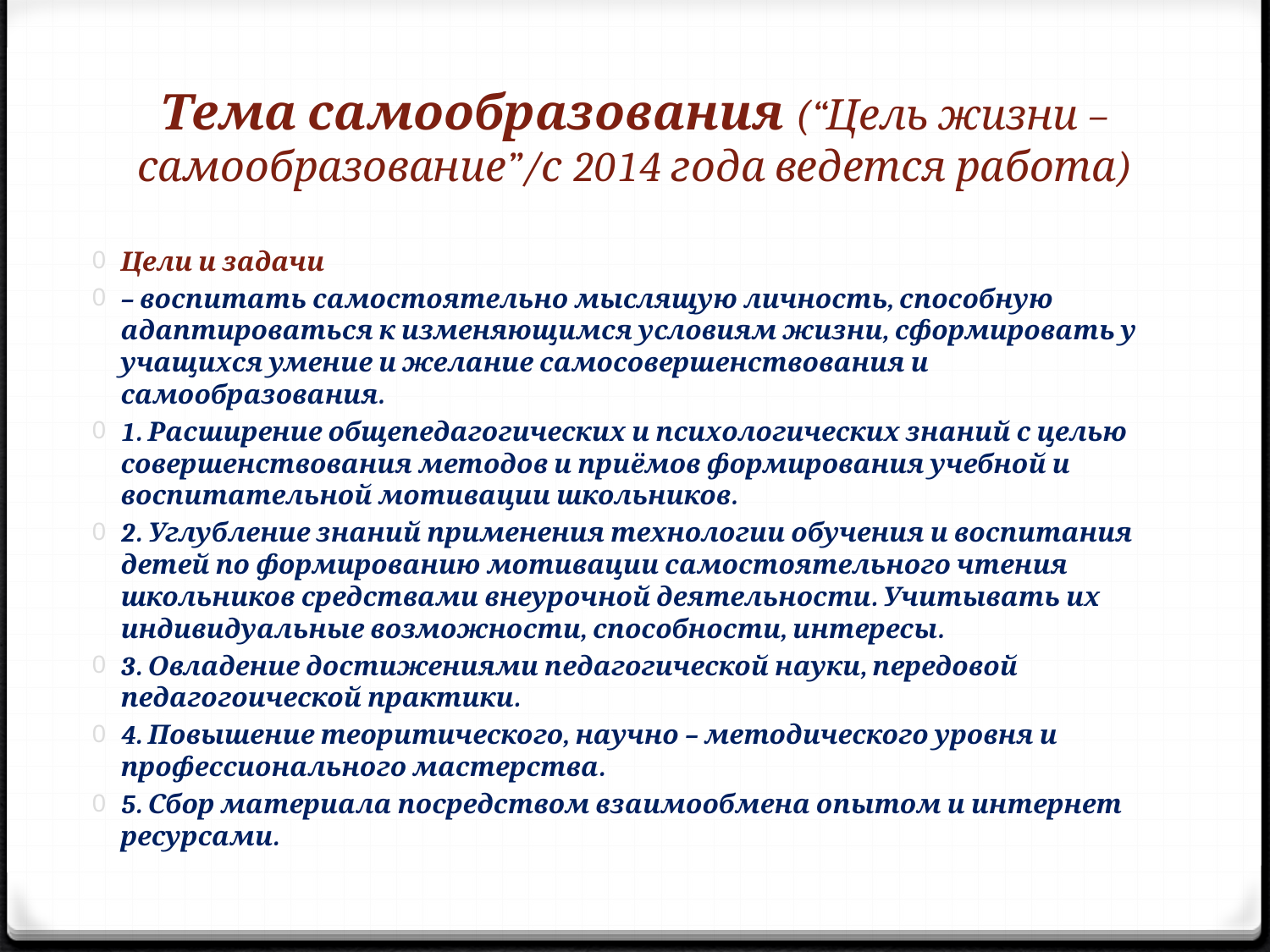

# Тема самообразования (“Цель жизни – самообразование”/с 2014 года ведется работа)
Цели и задачи
– воспитать самостоятельно мыслящую личность, способную адаптироваться к изменяющимся условиям жизни, сформировать у учащихся умение и желание самосовершенствования и самообразования.
1. Расширение общепедагогических и психологических знаний с целью совершенствования методов и приёмов формирования учебной и воспитательной мотивации школьников.
2. Углубление знаний применения технологии обучения и воспитания детей по формированию мотивации самостоятельного чтения школьников средствами внеурочной деятельности. Учитывать их индивидуальные возможности, способности, интересы.
3. Овладение достижениями педагогической науки, передовой педагогоической практики.
4. Повышение теоритического, научно – методического уровня и профессионального мастерства.
5. Сбор материала посредством взаимообмена опытом и интернет ресурсами.